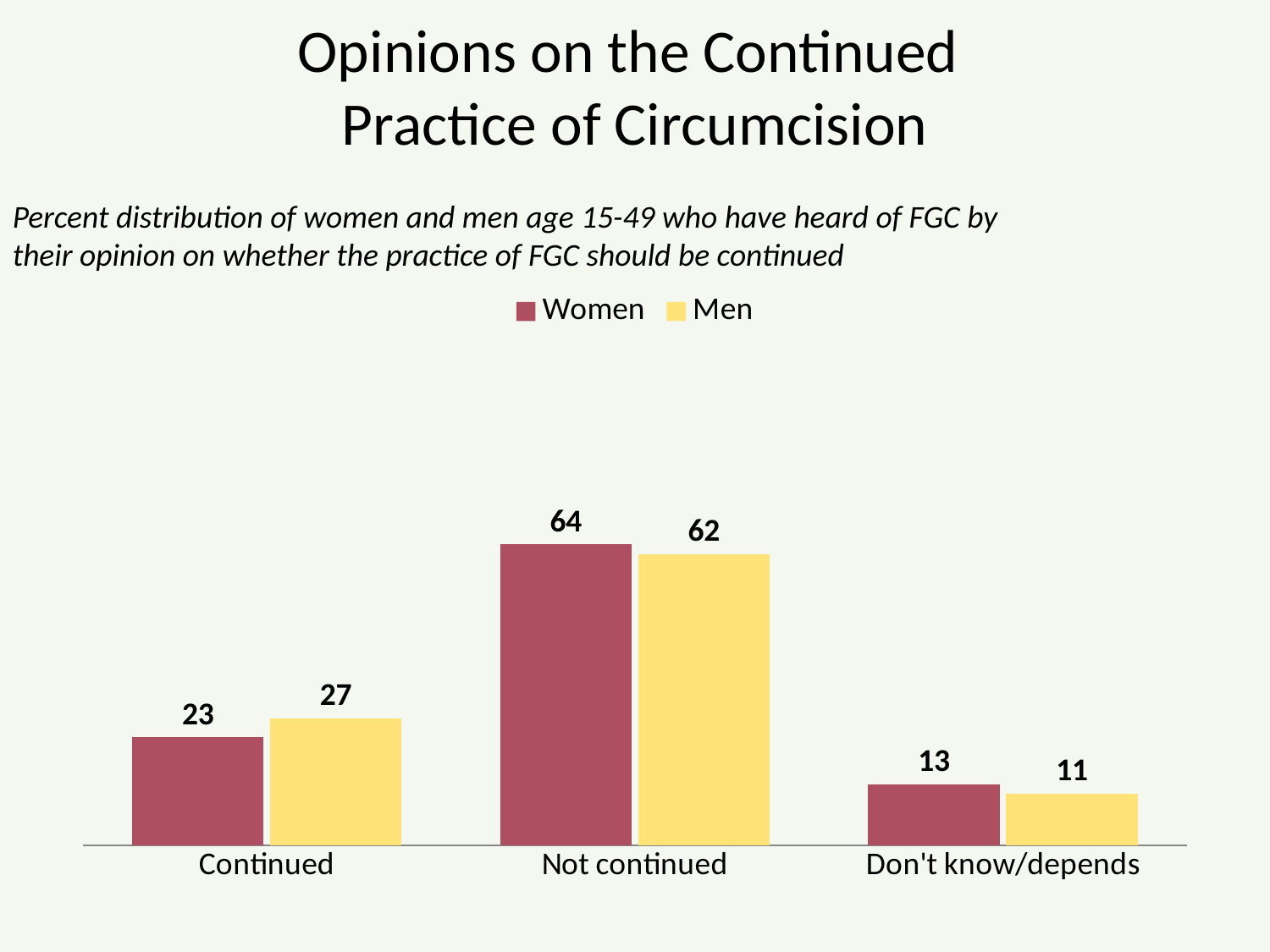

# Opinions on the Continued Practice of Circumcision
Percent distribution of women and men age 15-49 who have heard of FGC by their opinion on whether the practice of FGC should be continued

### Chart

| Category | Women | Men |
|---|---|---|
| Continued | 23.0 | 27.0 |
| Not continued | 64.0 | 62.0 |
| Don't know/depends | 13.0 | 11.0 |